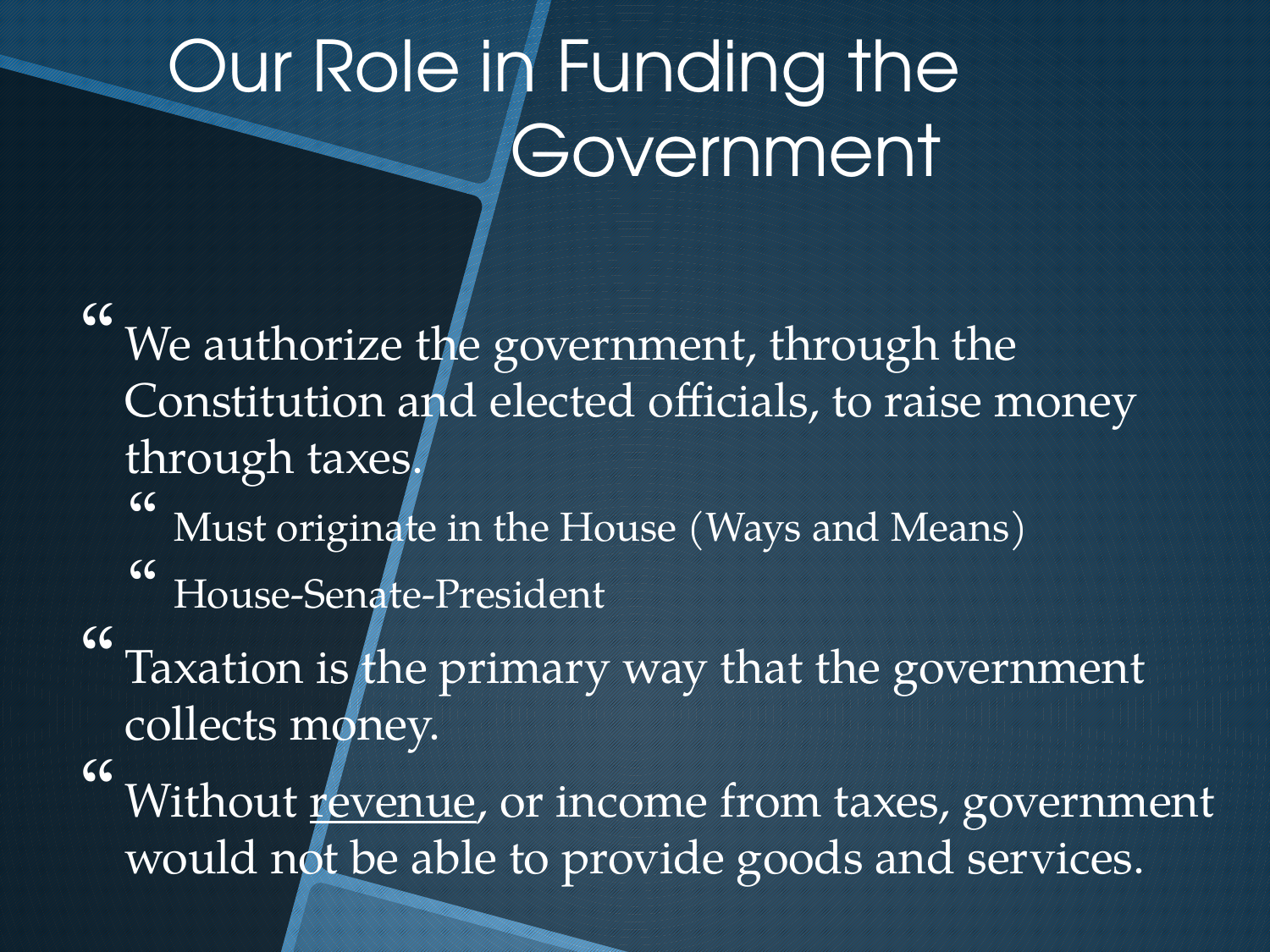

# Our Role in Funding the Government
We authorize the government, through the Constitution and elected officials, to raise money through taxes.
Must originate in the House (Ways and Means)
House-Senate-President
Taxation is the primary way that the government collects money.
Without revenue, or income from taxes, government would not be able to provide goods and services.